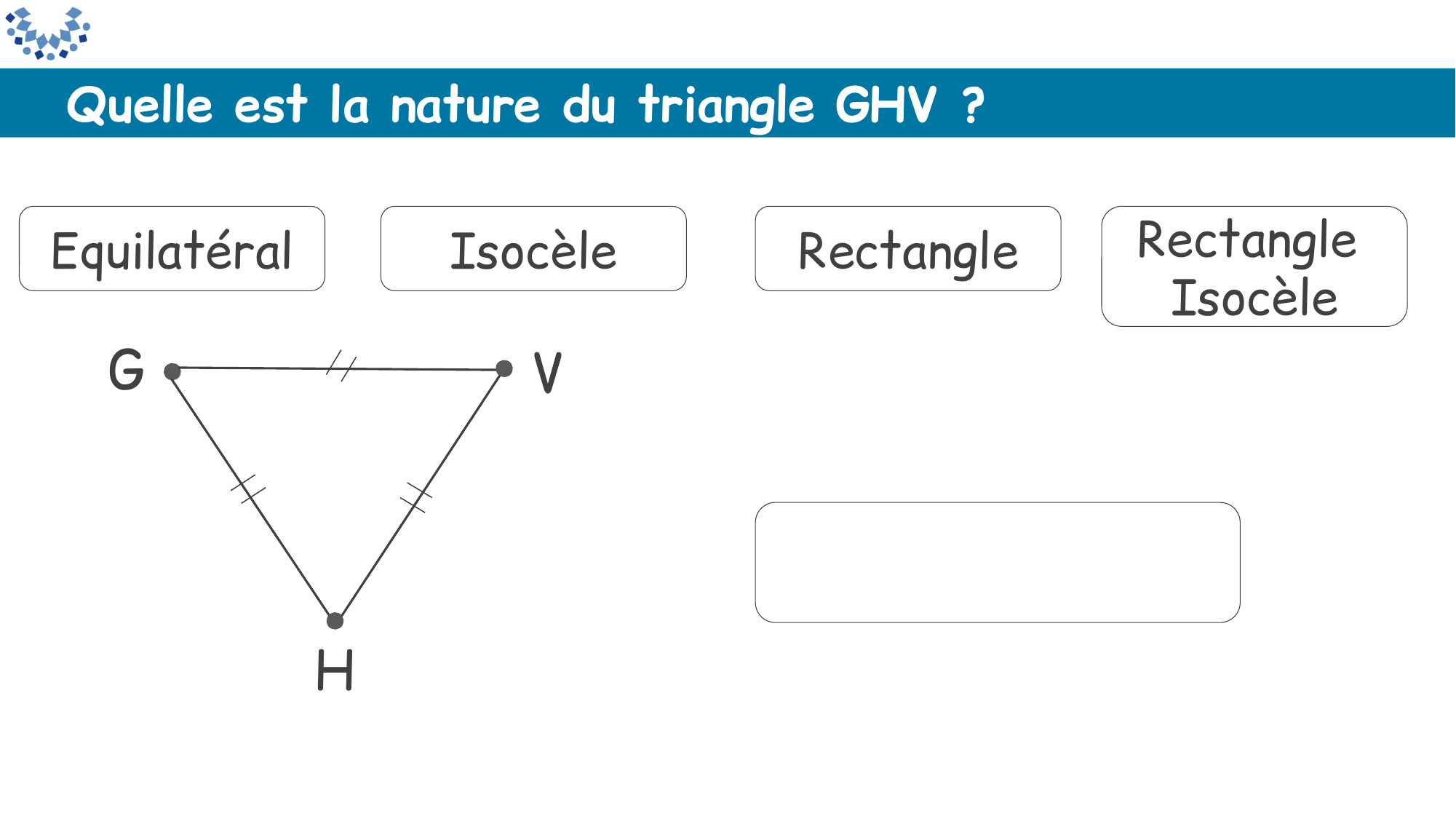

Quelle est la nature du triangle GHV ?
Equilatéral
Isocèle
Rectangle
Rectangle  Isocèle
G
V

Equilatéral

H